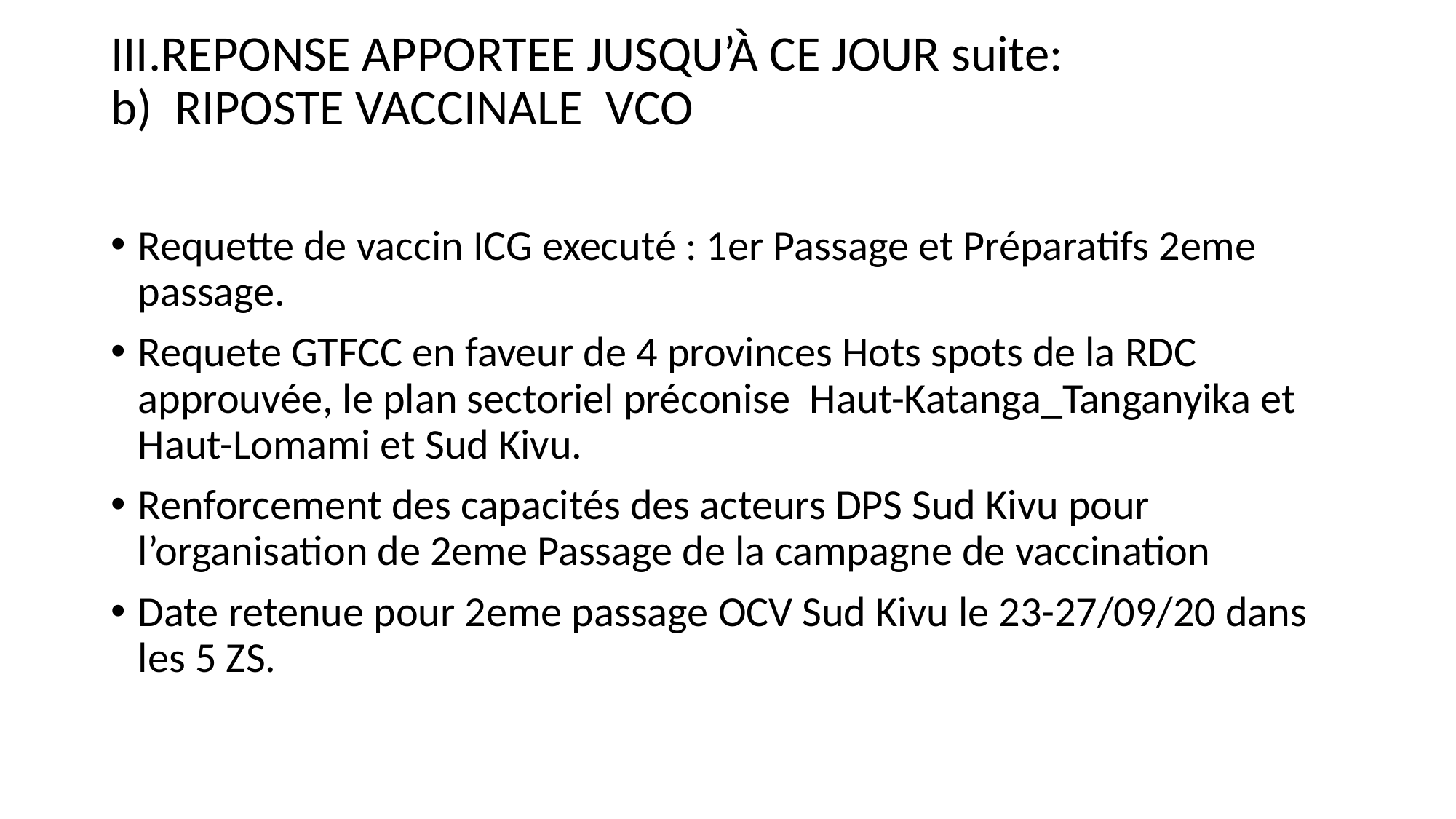

# III.REPONSE APPORTEE JUSQU’À CE JOUR suite: b)  RIPOSTE VACCINALE  VCO
Requette de vaccin ICG executé : 1er Passage et Préparatifs 2eme passage.
Requete GTFCC en faveur de 4 provinces Hots spots de la RDC approuvée, le plan sectoriel préconise  Haut-Katanga_Tanganyika et Haut-Lomami et Sud Kivu.
Renforcement des capacités des acteurs DPS Sud Kivu pour l’organisation de 2eme Passage de la campagne de vaccination
Date retenue pour 2eme passage OCV Sud Kivu le 23-27/09/20 dans les 5 ZS.